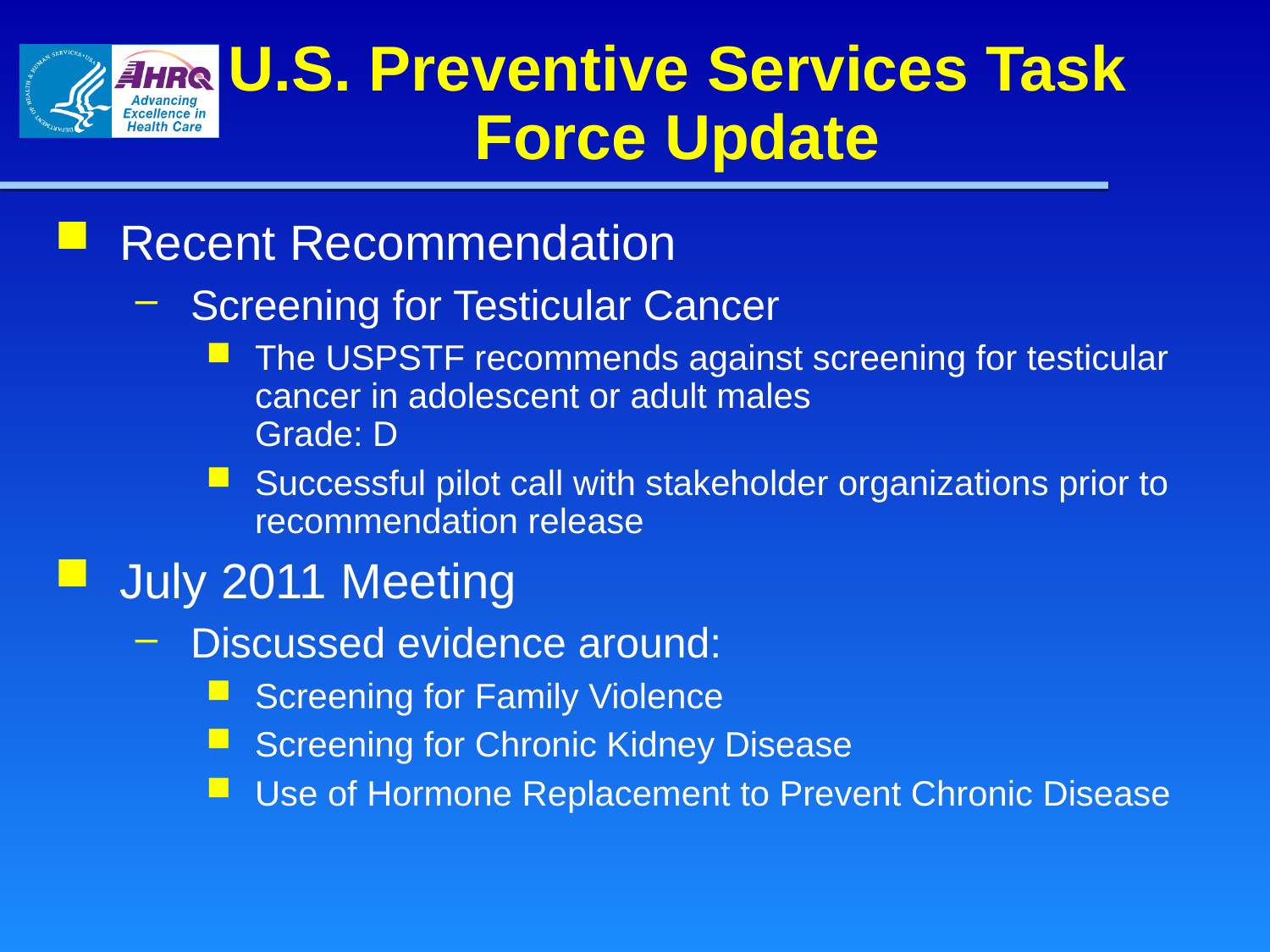

# U.S. Preventive Services Task Force Update
Recent Recommendation
Screening for Testicular Cancer
The USPSTF recommends against screening for testicular cancer in adolescent or adult males
Grade: D
Successful pilot call with stakeholder organizations prior to recommendation release
July 2011 Meeting
Discussed evidence around:
Screening for Family Violence
Screening for Chronic Kidney Disease
Use of Hormone Replacement to Prevent Chronic Disease